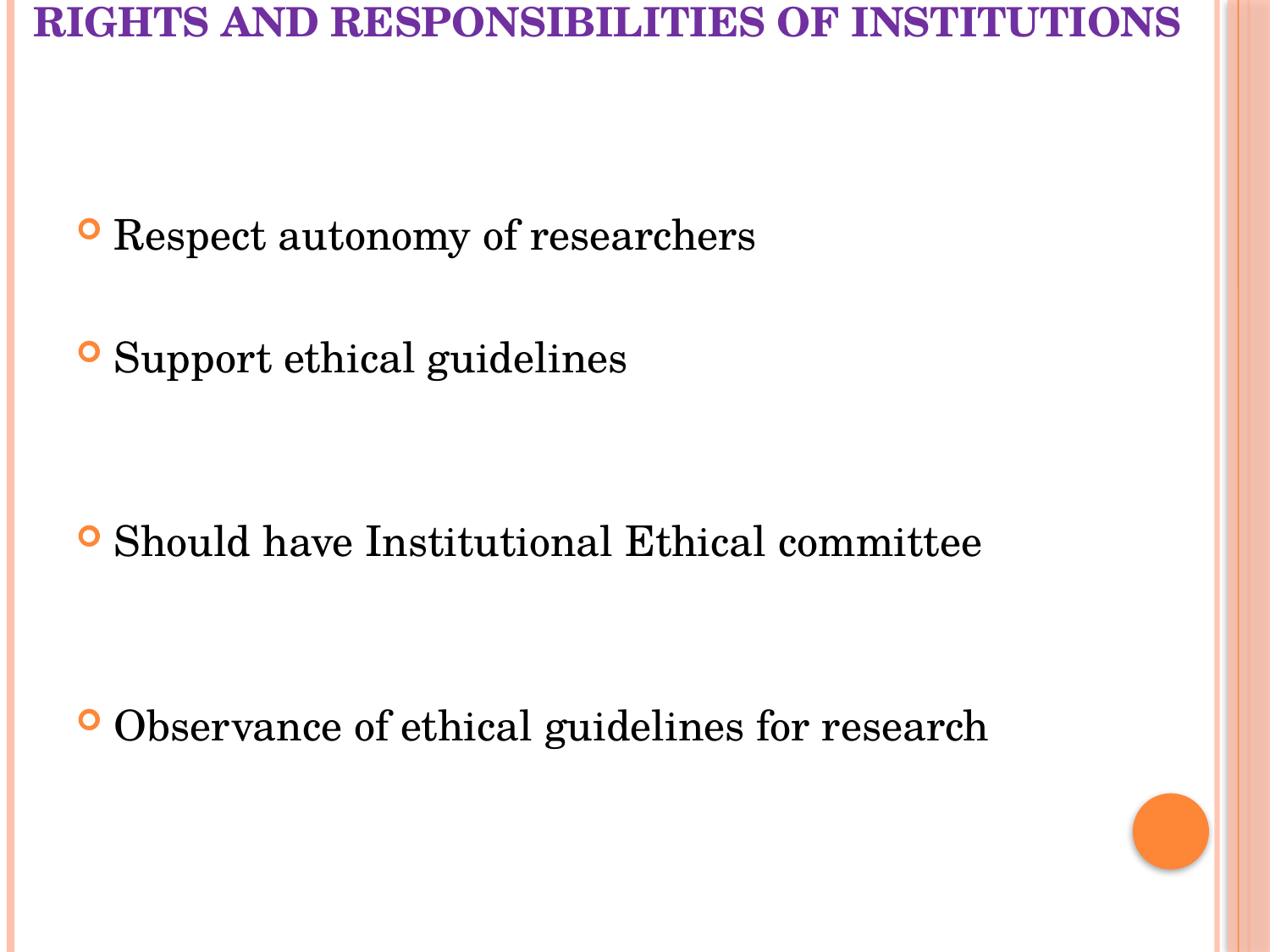

# Rights and Responsibilities of Institutions
Respect autonomy of researchers

Support ethical guidelines

Should have Institutional Ethical committee

Observance of ethical guidelines for research